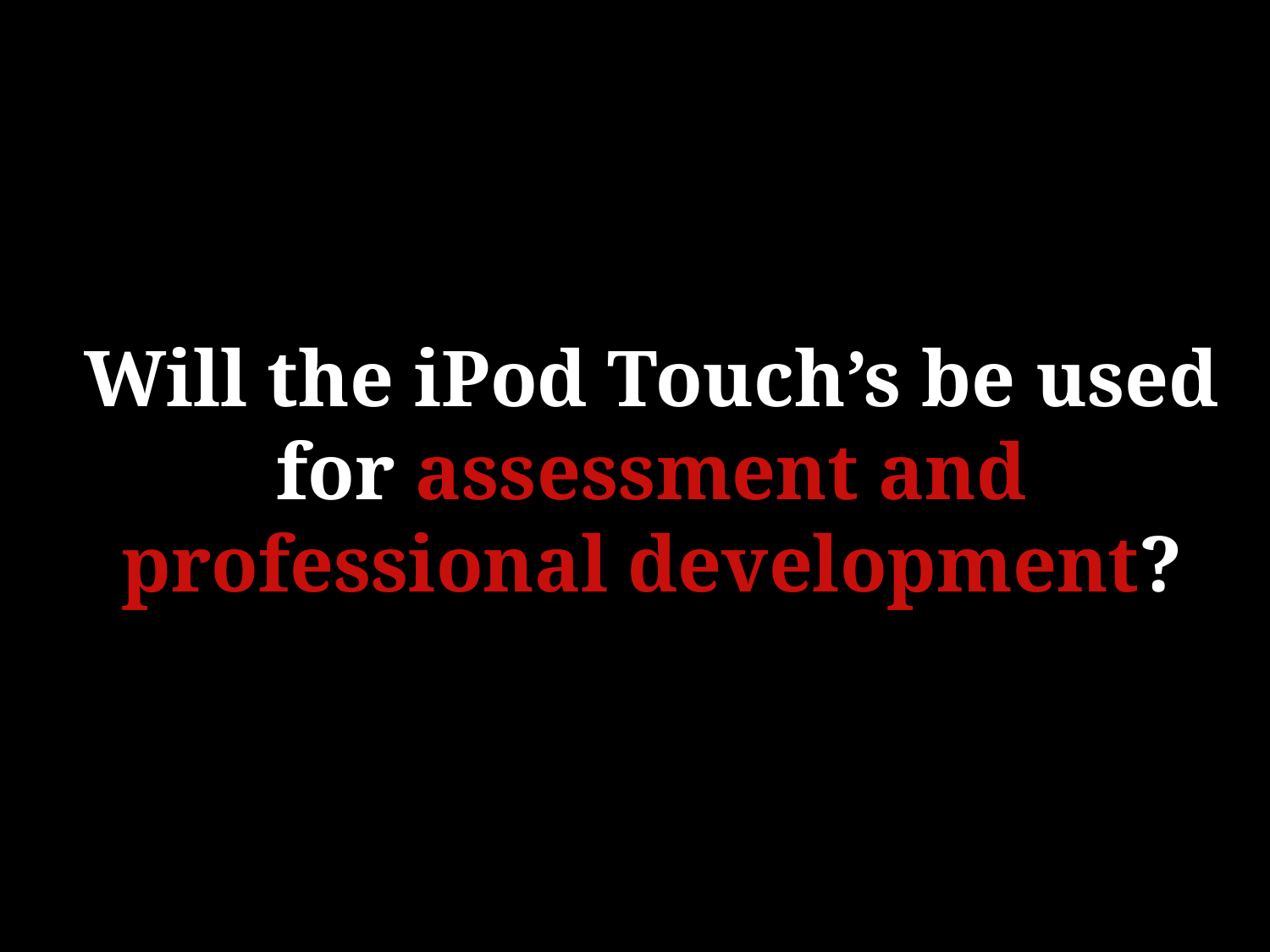

# Will the iPod Touch’s be used for assessment and professional development?